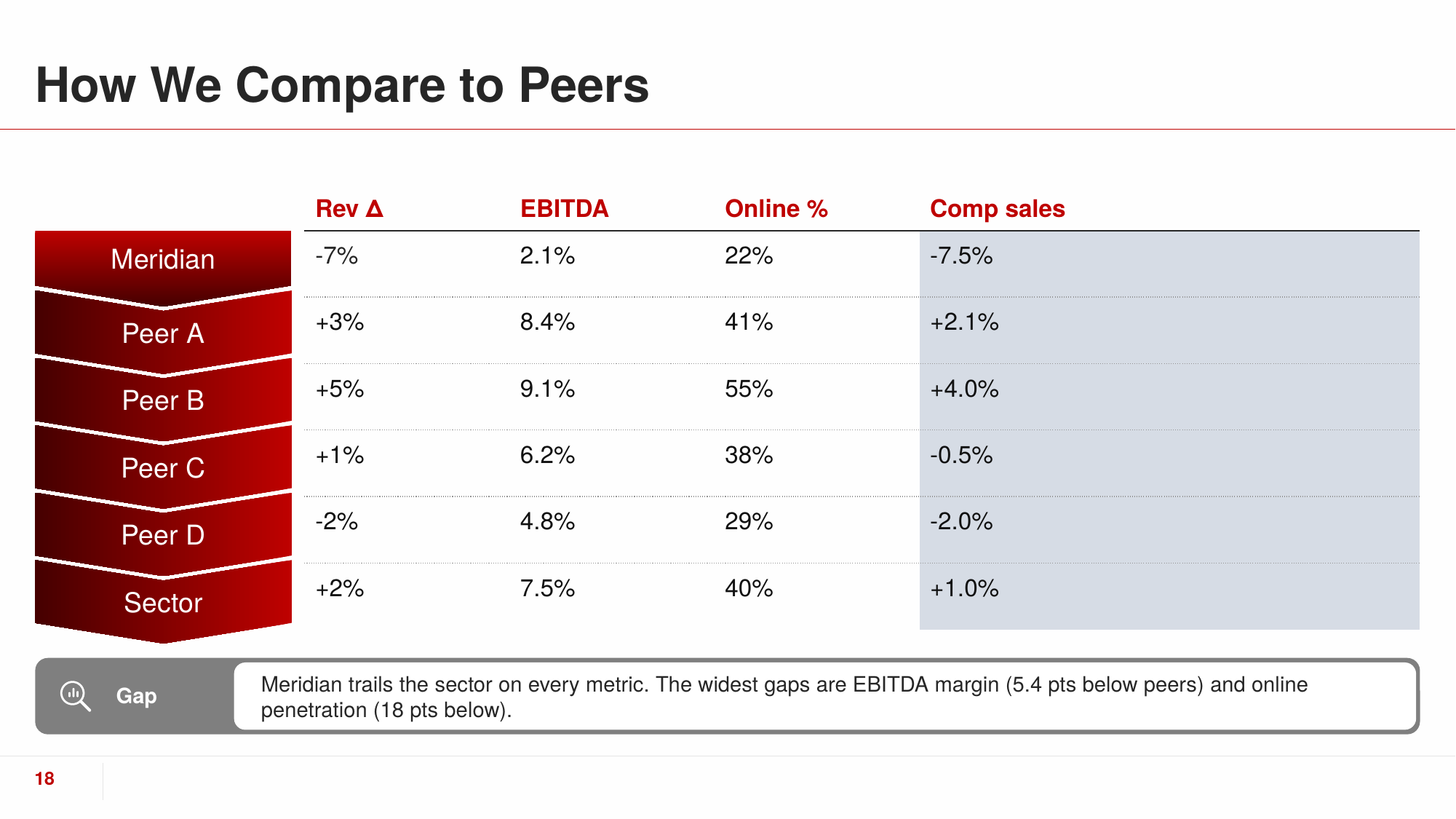

# How We Compare to Peers
| Rev Δ | EBITDA | Online % | Comp sales |
| --- | --- | --- | --- |
| -7% | 2.1% | 22% | -7.5% |
| +3% | 8.4% | 41% | +2.1% |
| +5% | 9.1% | 55% | +4.0% |
| +1% | 6.2% | 38% | -0.5% |
| -2% | 4.8% | 29% | -2.0% |
| +2% | 7.5% | 40% | +1.0% |
Peer A
Meridian
Peer B
Peer C
Peer D
Sector
Gap

Meridian trails the sector on every metric. The widest gaps are EBITDA margin (5.4 pts below peers) and online penetration (18 pts below).

18